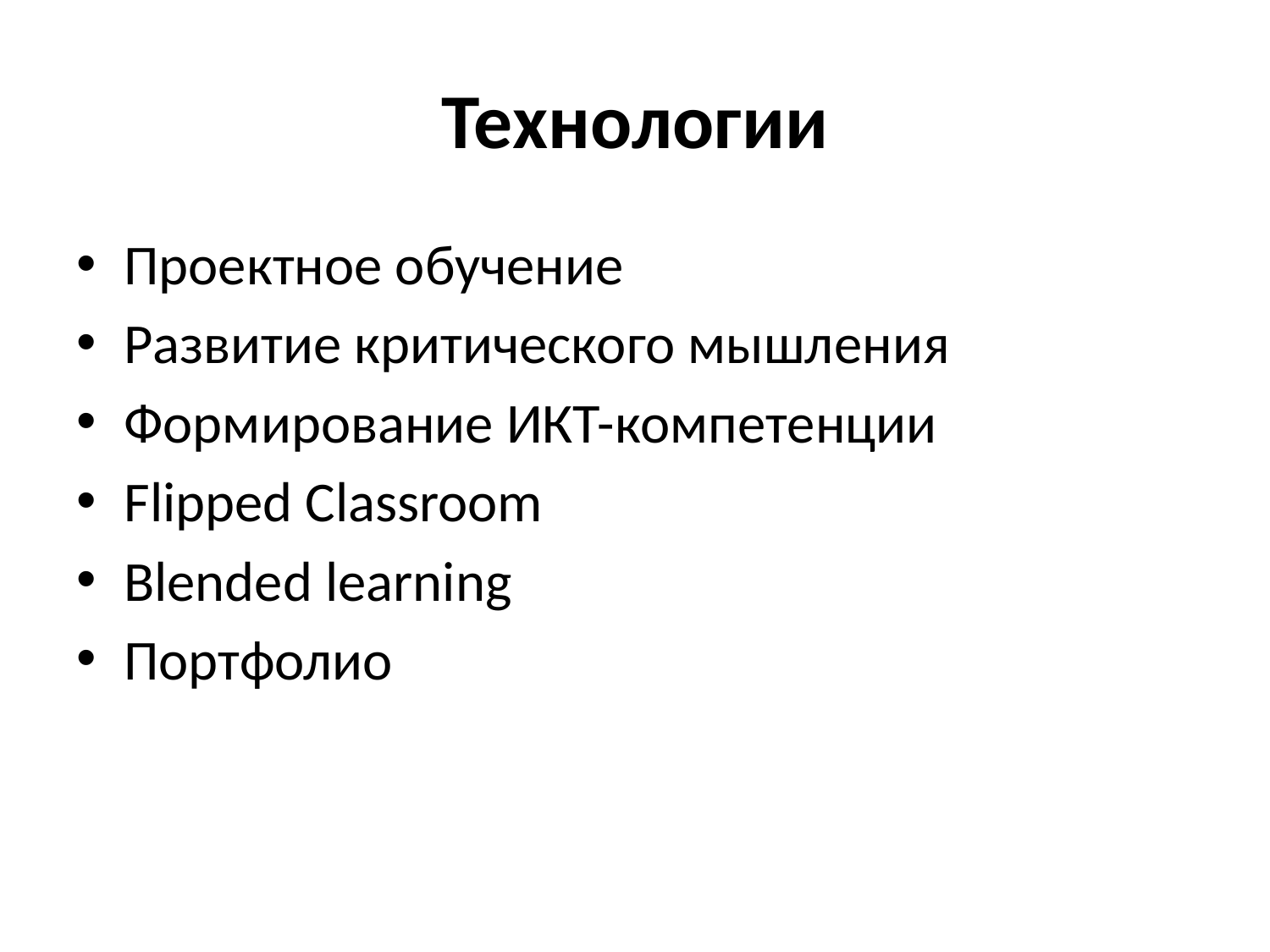

# Технологии
Проектное обучение
Развитие критического мышления
Формирование ИКТ-компетенции
Flipped Classroom
Blended learning
Портфолио